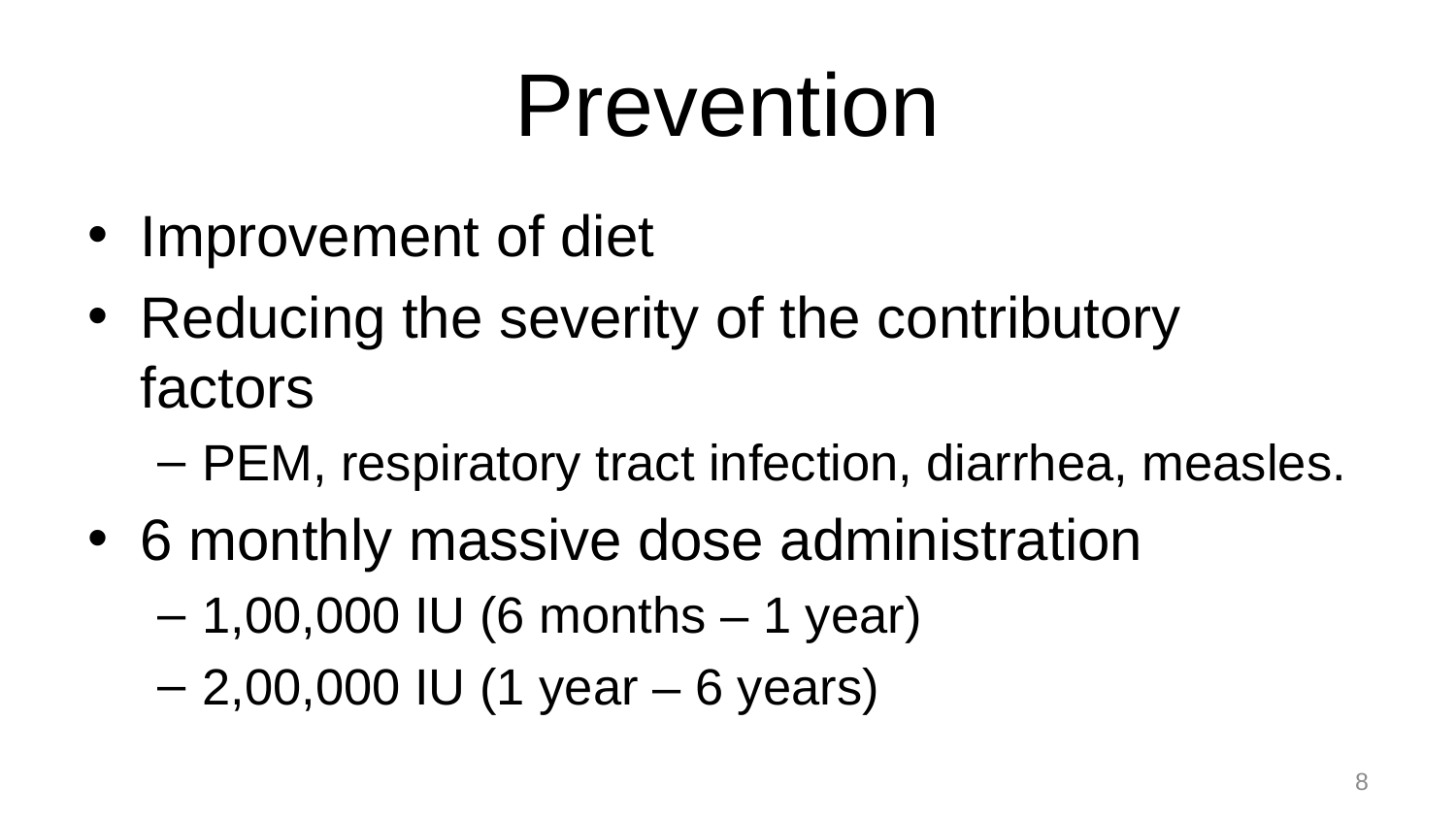

# Prevention
Improvement of diet
Reducing the severity of the contributory factors
PEM, respiratory tract infection, diarrhea, measles.
6 monthly massive dose administration
1,00,000 IU (6 months – 1 year)
2,00,000 IU (1 year – 6 years)
8